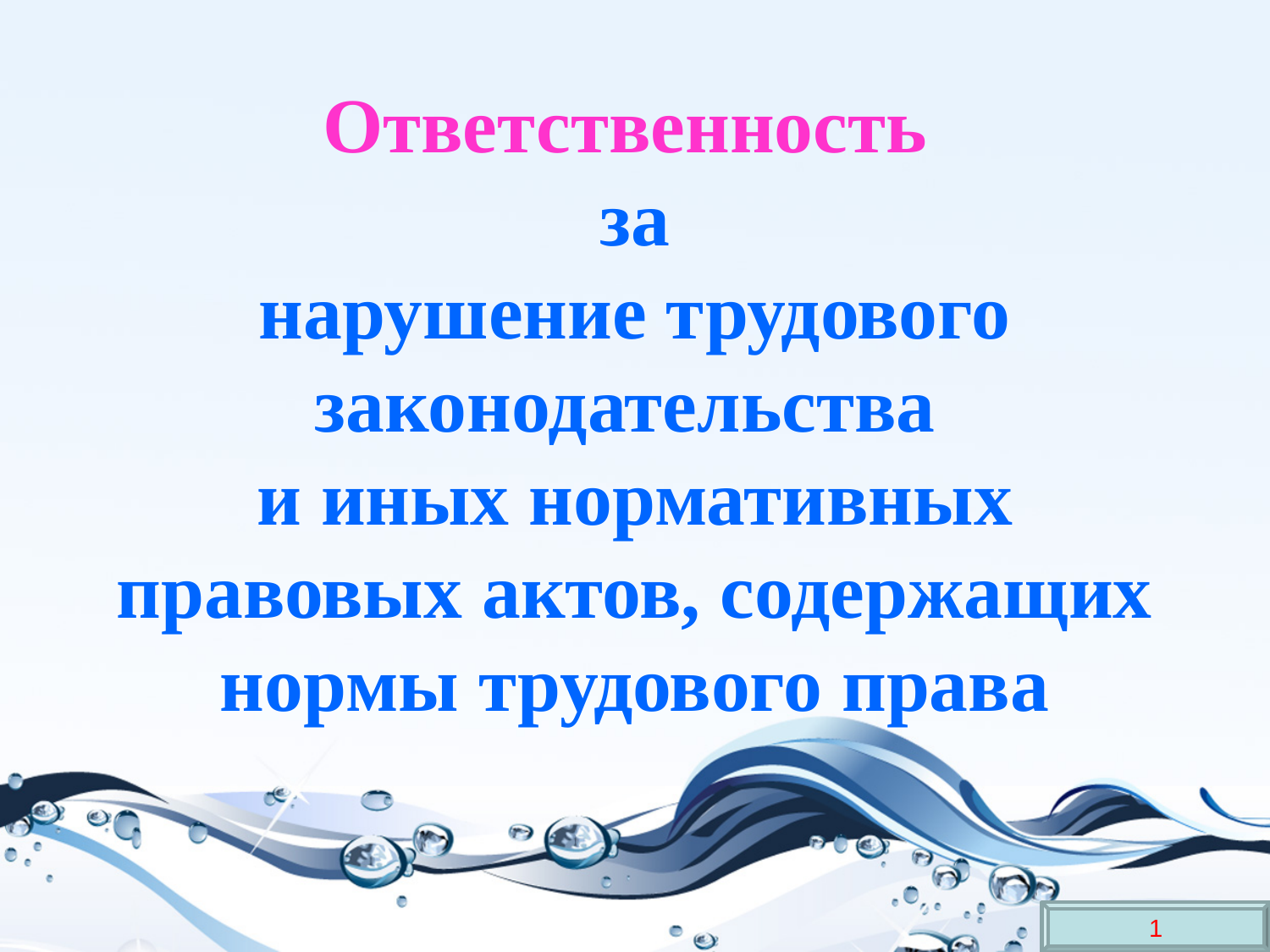

# Ответственность за нарушение трудового законодательства и иных нормативных правовых актов, содержащих нормы трудового права
1